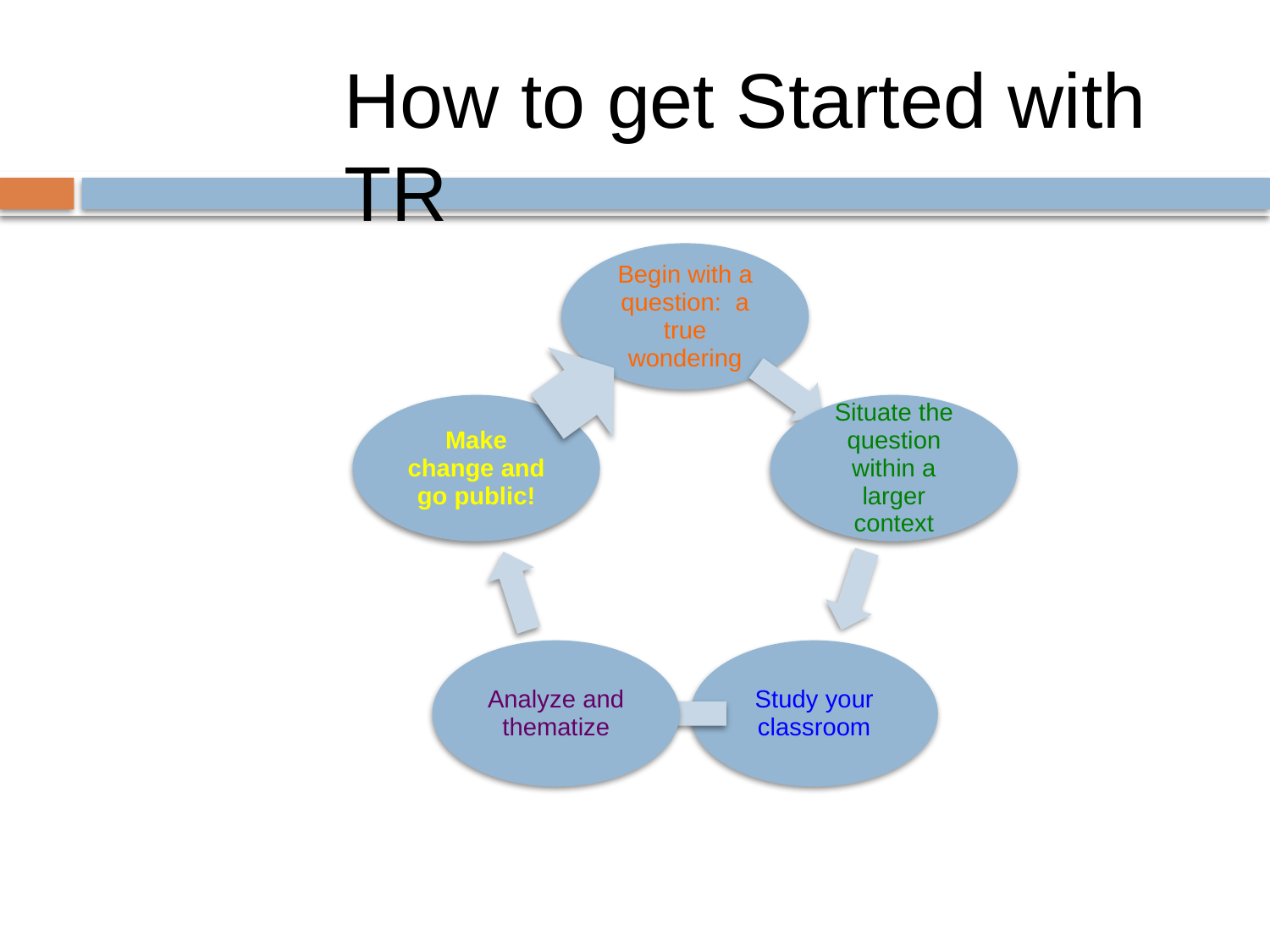

How to get Started with TR
Begin with a question:  a true wondering
Situate the question within a larger context
Study your classroom
Analyze and thematize
Make change and go public!